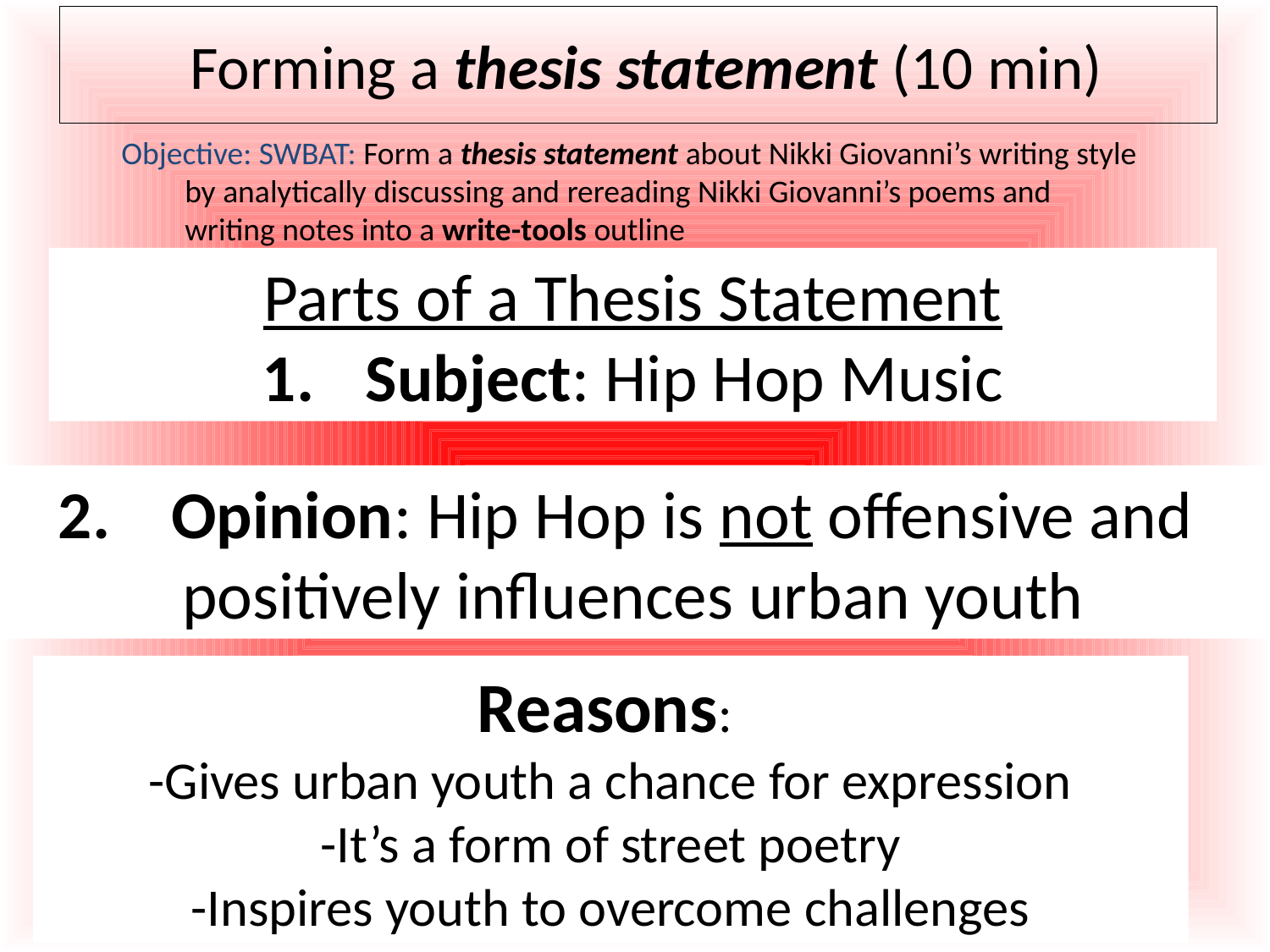

# Forming a thesis statement (10 min)
Objective: SWBAT: Form a thesis statement about Nikki Giovanni’s writing style by analytically discussing and rereading Nikki Giovanni’s poems and writing notes into a write-tools outline

Parts of a Thesis Statement
Subject: Hip Hop Music
2.    Opinion: Hip Hop is not offensive and
positively influences urban youth
Reasons:
-Gives urban youth a chance for expression
-It’s a form of street poetry
-Inspires youth to overcome challenges